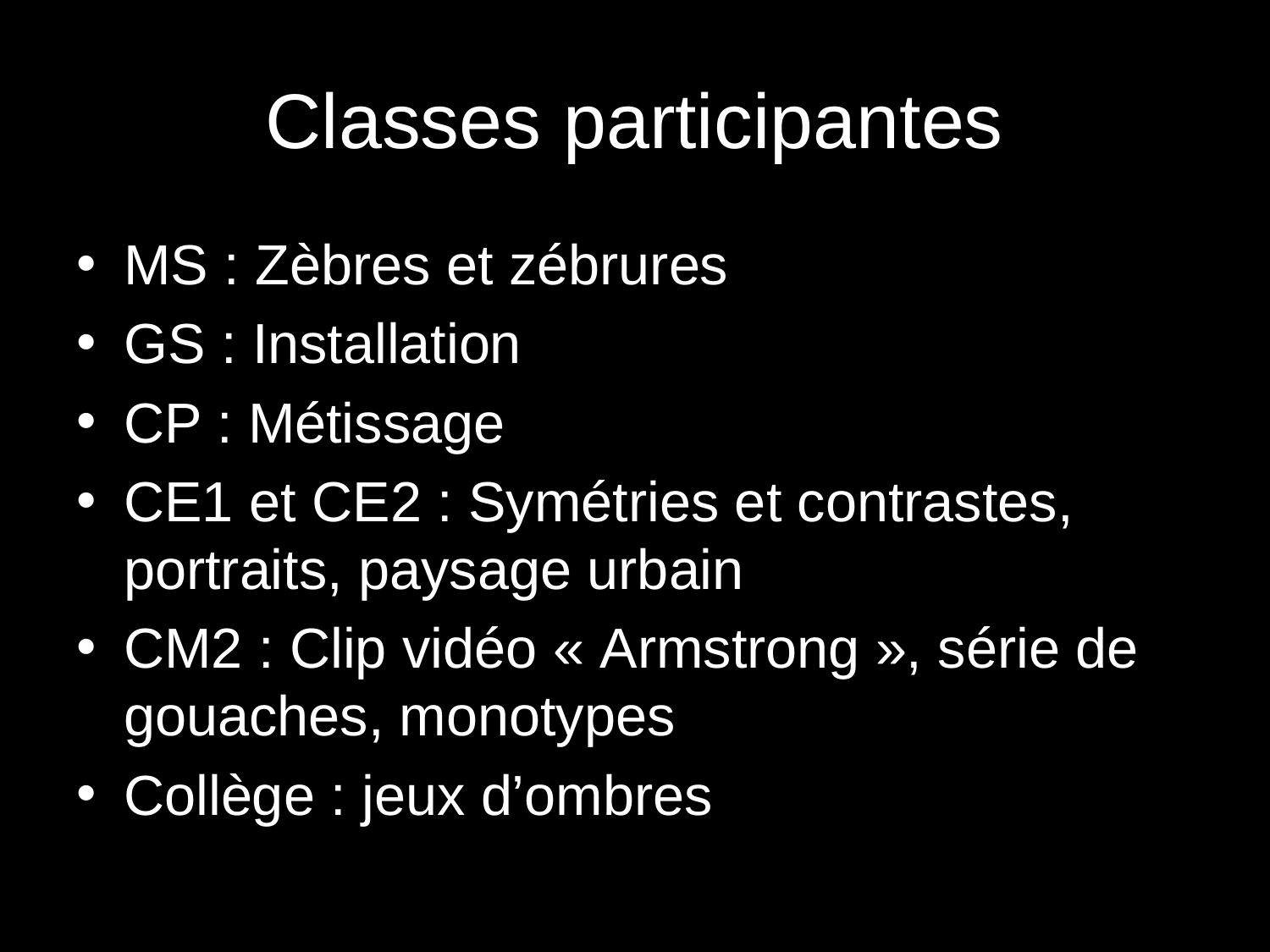

# Classes participantes
MS : Zèbres et zébrures
GS : Installation
CP : Métissage
CE1 et CE2 : Symétries et contrastes, portraits, paysage urbain
CM2 : Clip vidéo « Armstrong », série de gouaches, monotypes
Collège : jeux d’ombres